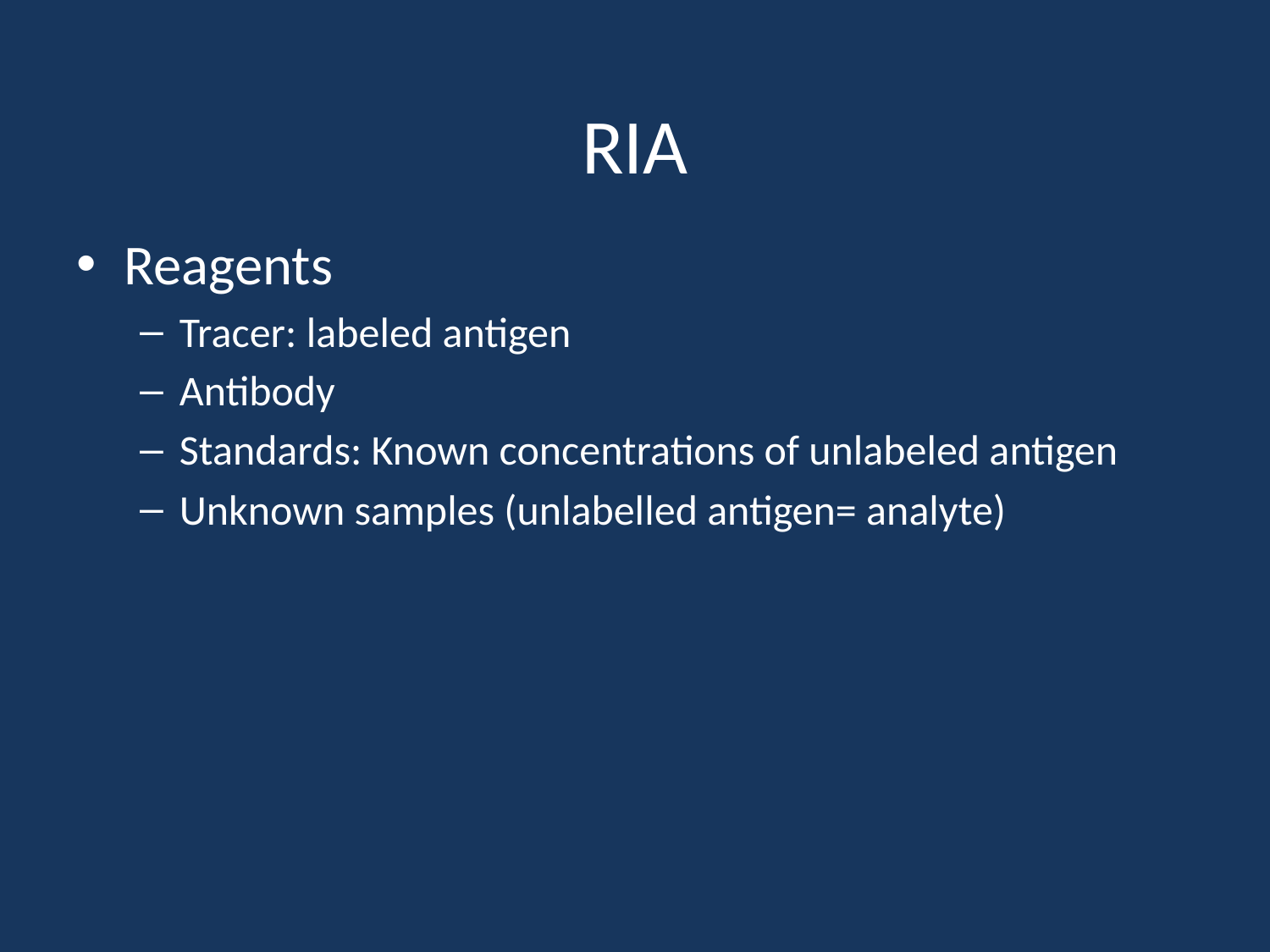

# RIA
Reagents
Tracer: labeled antigen
Antibody
Standards: Known concentrations of unlabeled antigen
Unknown samples (unlabelled antigen= analyte)